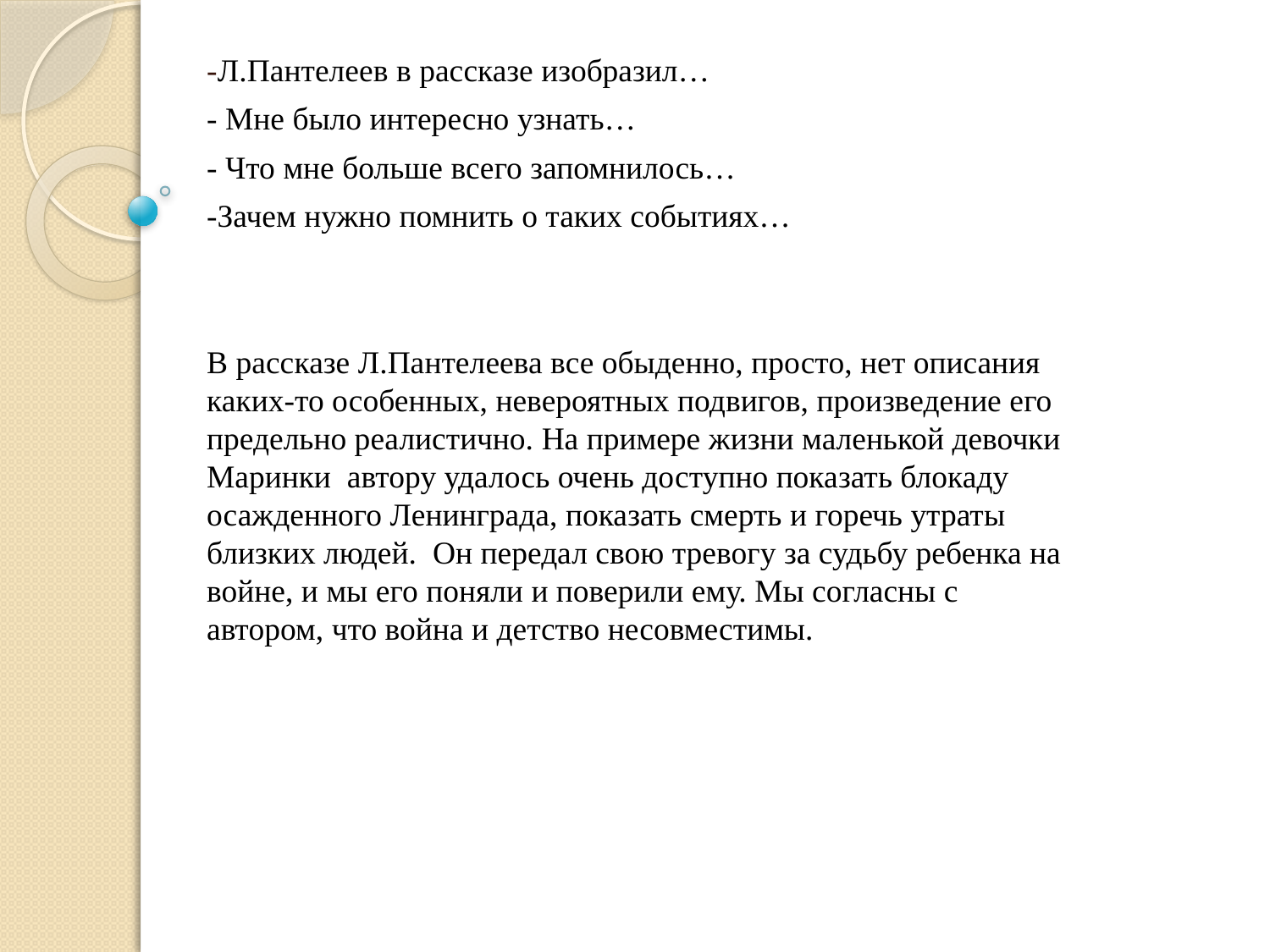

-Л.Пантелеев в рассказе изобразил…
- Мне было интересно узнать…
- Что мне больше всего запомнилось…
-Зачем нужно помнить о таких событиях…

В рассказе Л.Пантелеева все обыденно, просто, нет описания каких-то особенных, невероятных подвигов, произведение его предельно реалистично. На примере жизни маленькой девочки Маринки  автору удалось очень доступно показать блокаду осажденного Ленинграда, показать смерть и горечь утраты близких людей.  Он передал свою тревогу за судьбу ребенка на войне, и мы его поняли и поверили ему. Мы согласны с автором, что война и детство несовместимы.

#